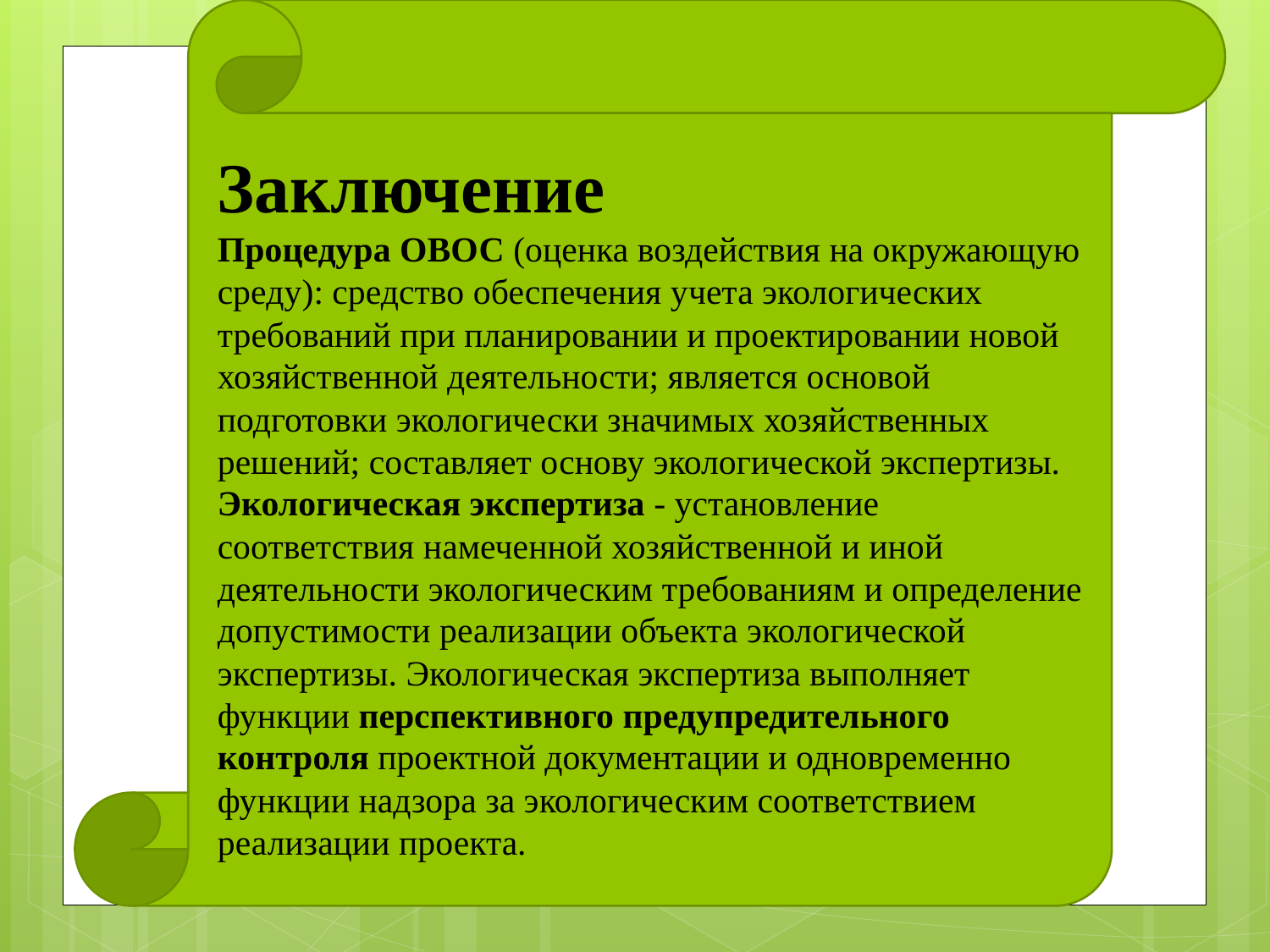

Заключение
Процедура ОВОС (оценка воздействия на окружающую среду): средство обеспечения учета экологических требований при планировании и проектировании новой хозяйственной деятельности; является основой подготовки экологически значимых хозяйственных решений; составляет основу экологической экспертизы.
Экологическая экспертиза - установление соответствия намеченной хозяйственной и иной деятельности экологическим требованиям и определение допустимости реализации объекта экологической экспертизы. Экологическая экспертиза выполняет функции перспективного предупредительного контроля проектной документации и одновременно функции надзора за экологическим соответствием реализации проекта.